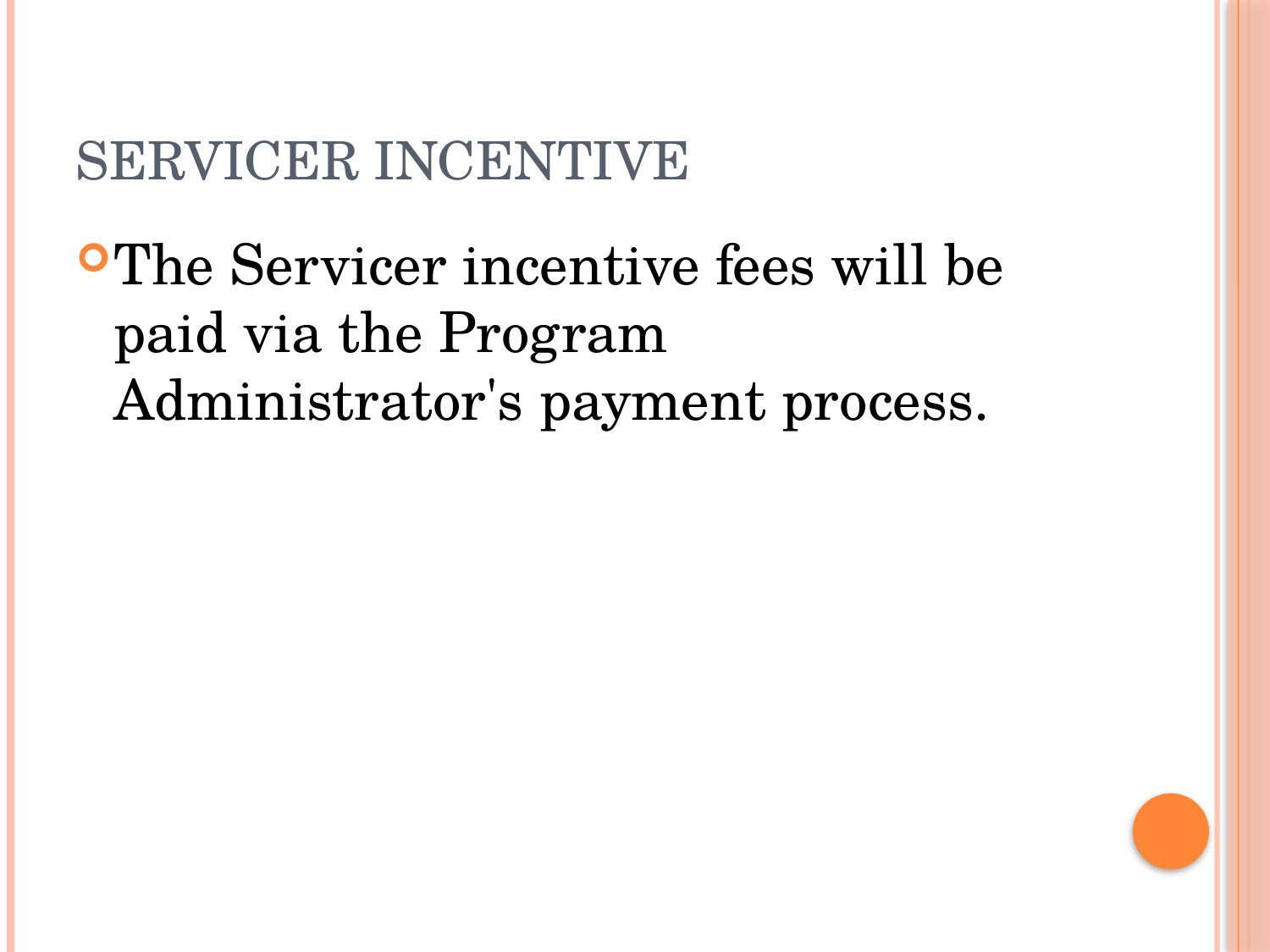

# Servicer Incentive
The Servicer incentive fees will be paid via the Program Administrator's payment process.